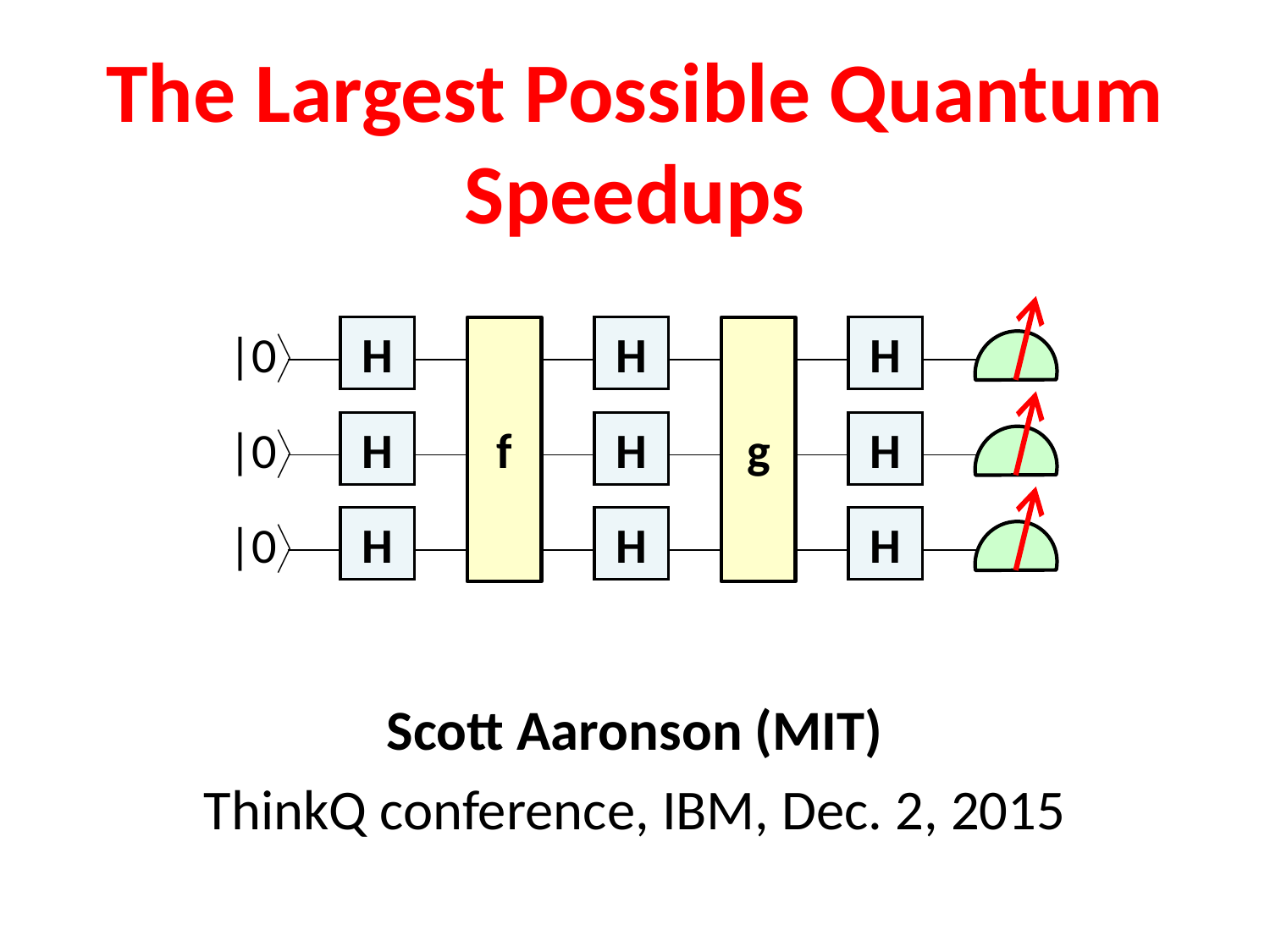

The Largest Possible Quantum Speedups

|0〉
H

H

H

|0〉
H
f
H
g
H

|0〉
H
H
H
Scott Aaronson (MIT)
ThinkQ conference, IBM, Dec. 2, 2015